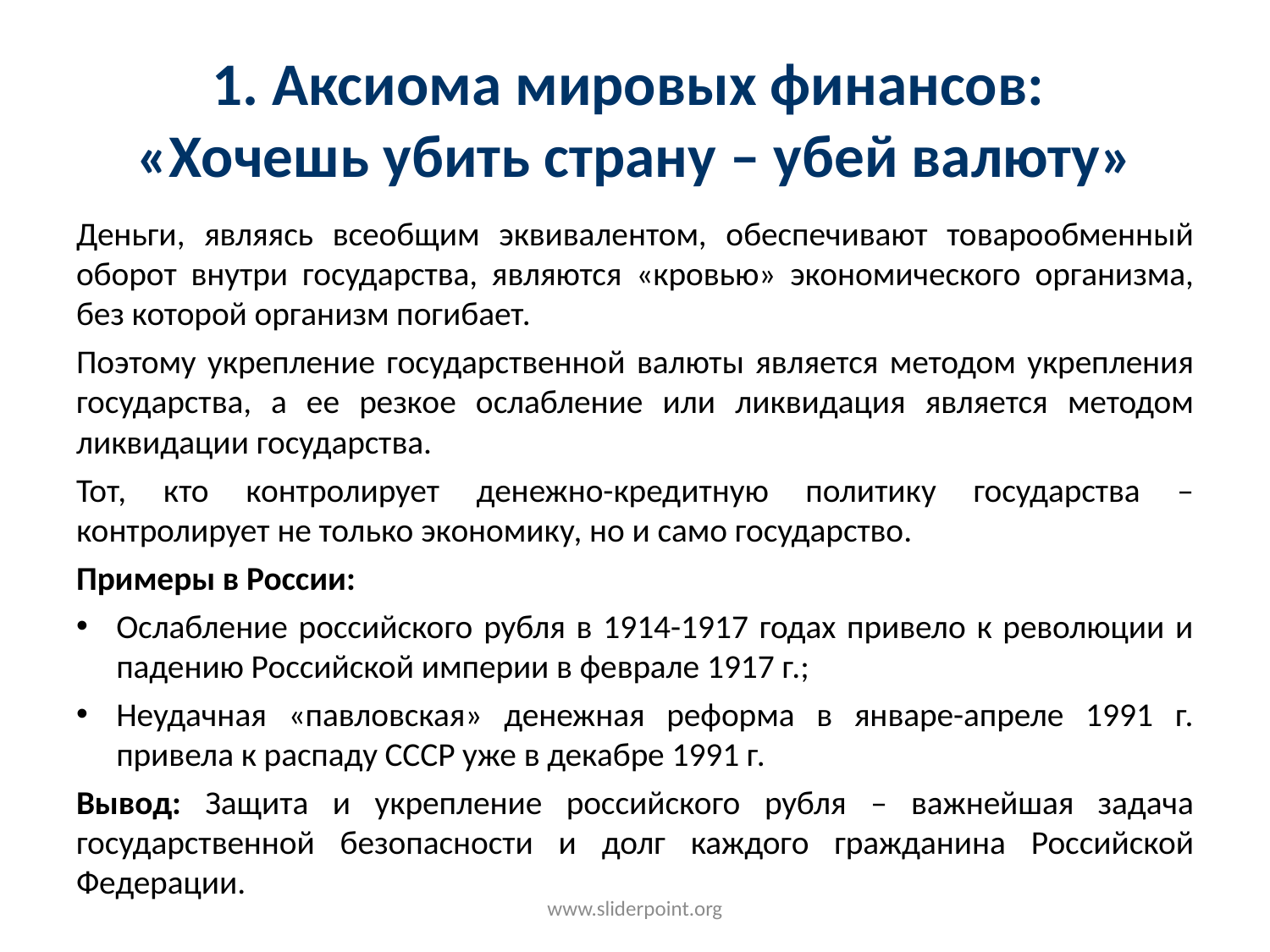

# 1. Аксиома мировых финансов: «Хочешь убить страну – убей валюту»
Деньги, являясь всеобщим эквивалентом, обеспечивают товарообменный оборот внутри государства, являются «кровью» экономического организма, без которой организм погибает.
Поэтому укрепление государственной валюты является методом укрепления государства, а ее резкое ослабление или ликвидация является методом ликвидации государства.
Тот, кто контролирует денежно-кредитную политику государства – контролирует не только экономику, но и само государство.
Примеры в России:
Ослабление российского рубля в 1914-1917 годах привело к революции и падению Российской империи в феврале 1917 г.;
Неудачная «павловская» денежная реформа в январе-апреле 1991 г. привела к распаду СССР уже в декабре 1991 г.
Вывод: Защита и укрепление российского рубля – важнейшая задача государственной безопасности и долг каждого гражданина Российской Федерации.

www.sliderpoint.org